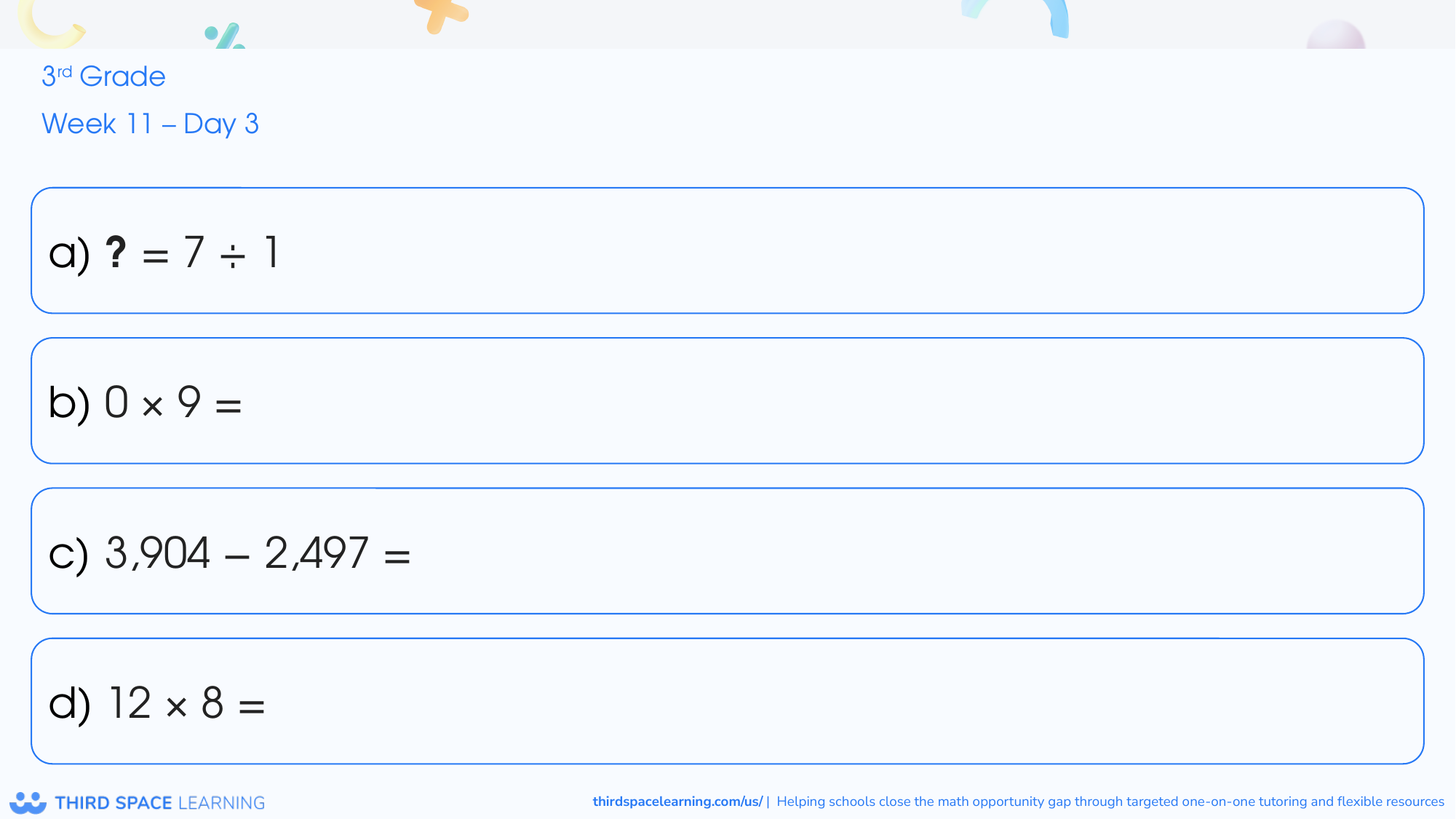

3rd Grade
Week 11 – Day 3
? = 7 ÷ 1
0 × 9 =
3,904 − 2,497 =
12 × 8 =